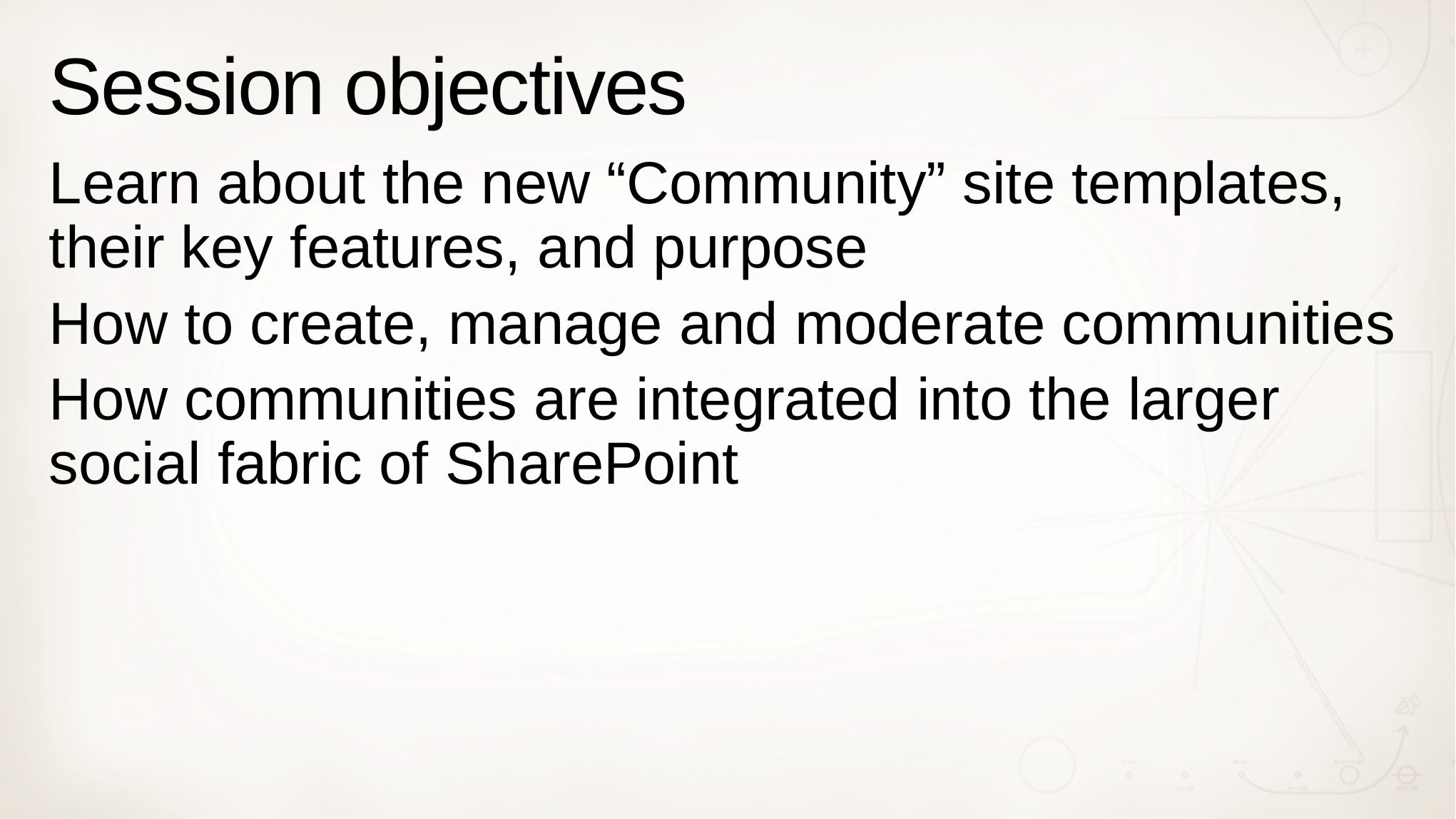

# Session objectives
Learn about the new “Community” site templates, their key features, and purpose
How to create, manage and moderate communities
How communities are integrated into the larger social fabric of SharePoint